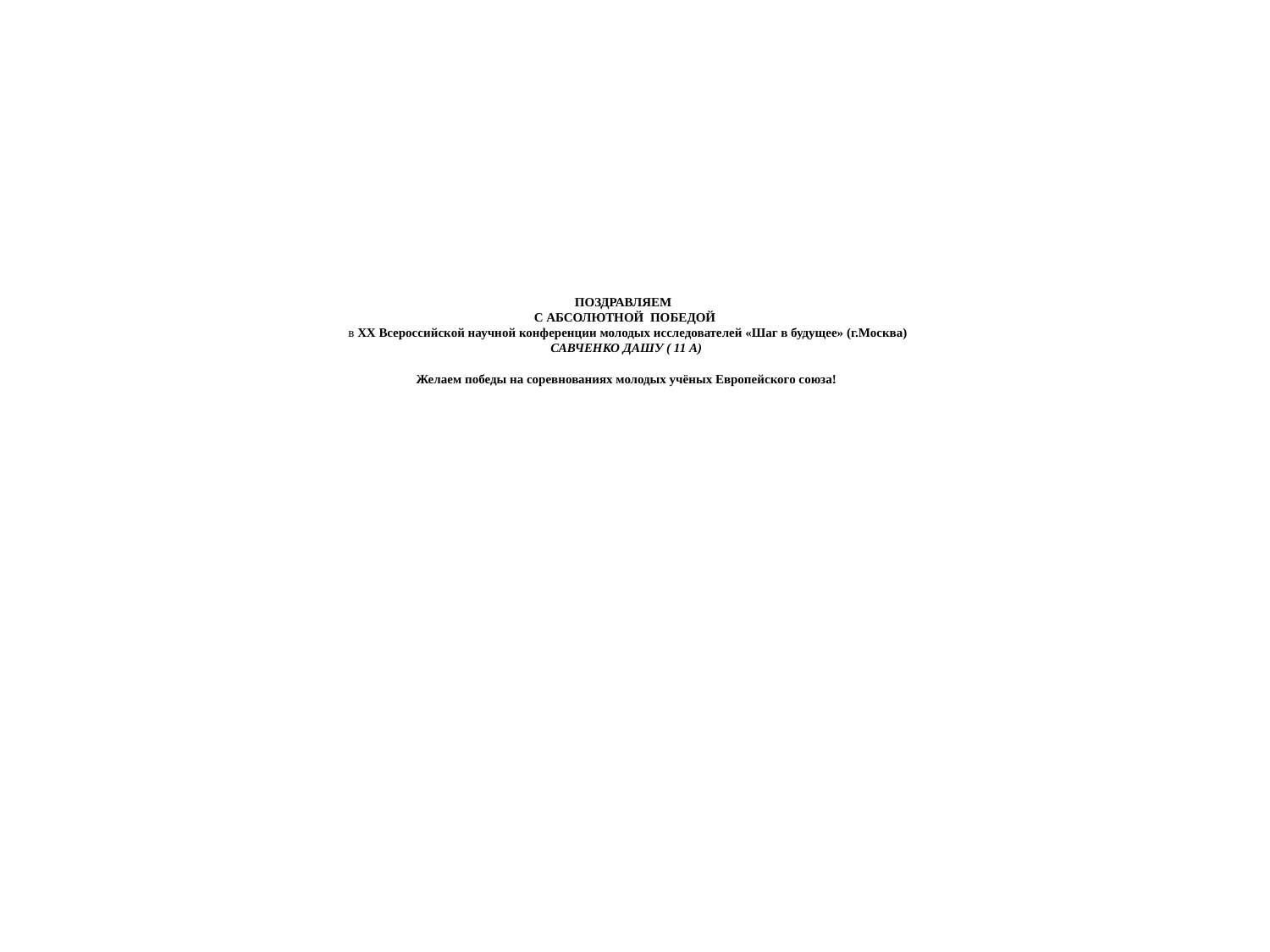

# ПОЗДРАВЛЯЕМ С АБСОЛЮТНОЙ  ПОБЕДОЙ в ХХ Всероссийской научной конференции молодых исследователей «Шаг в будущее» (г.Москва) САВЧЕНКО ДАШУ ( 11 А) Желаем победы на соревнованиях молодых учёных Европейского союза!